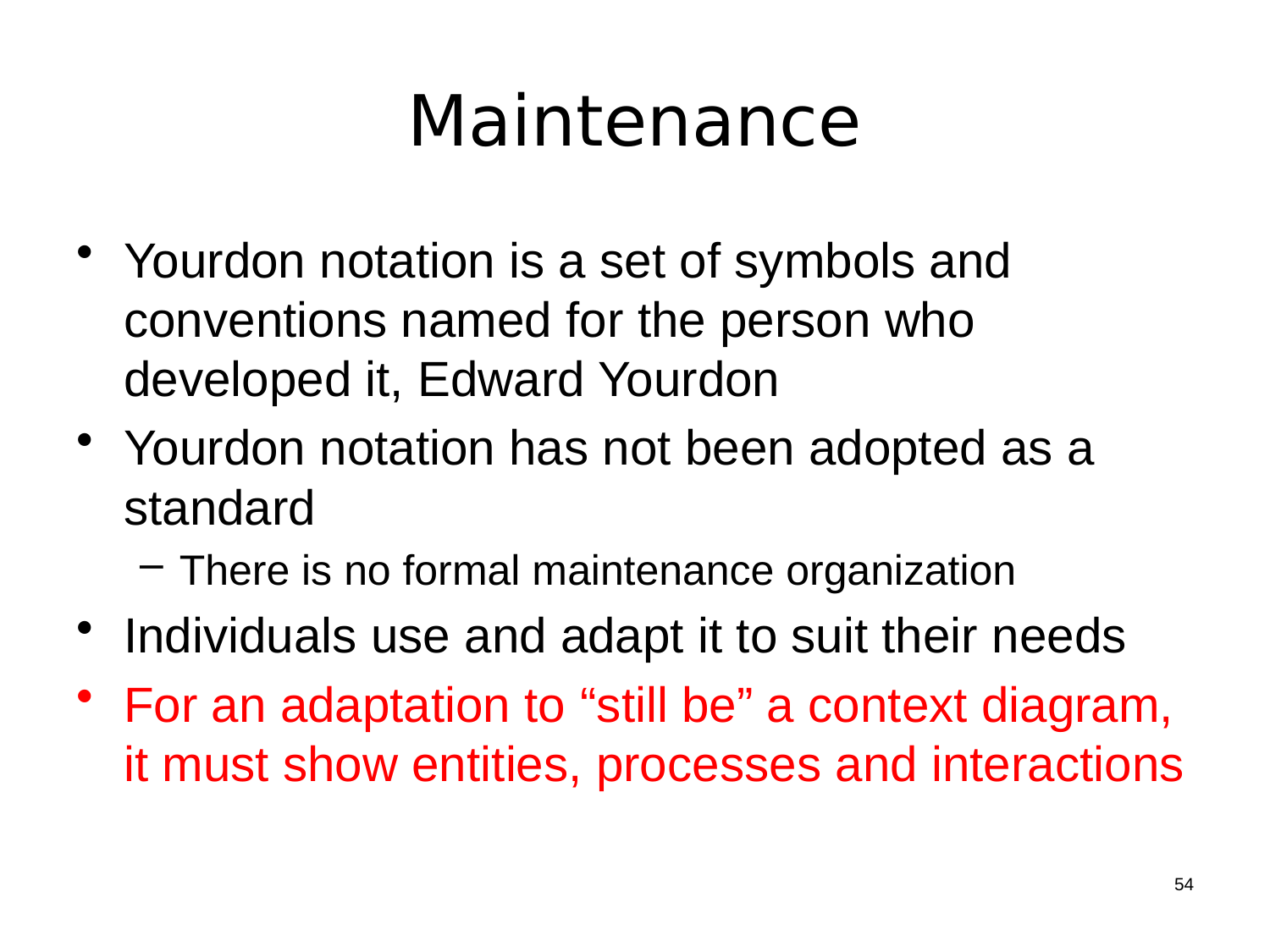

# Maintenance
Yourdon notation is a set of symbols and conventions named for the person who developed it, Edward Yourdon
Yourdon notation has not been adopted as a standard
There is no formal maintenance organization
Individuals use and adapt it to suit their needs
For an adaptation to “still be” a context diagram, it must show entities, processes and interactions

  54